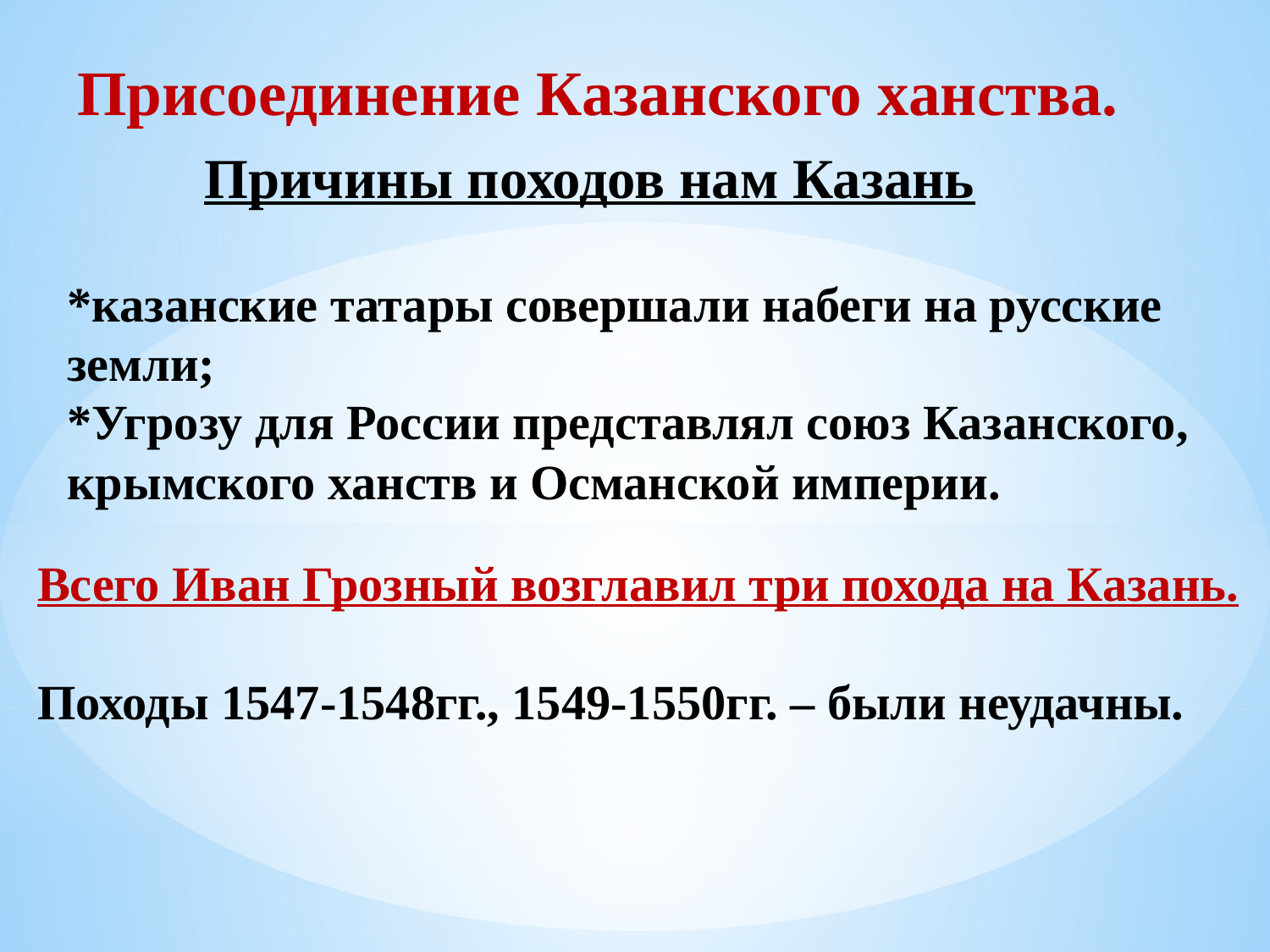

Присоединение Казанского ханства.
Причины походов нам Казань
*казанские татары совершали набеги на русские земли;
*Угрозу для России представлял союз Казанского, крымского ханств и Османской империи.
Всего Иван Грозный возглавил три похода на Казань.

Походы 1547-1548гг., 1549-1550гг. – были неудачны.